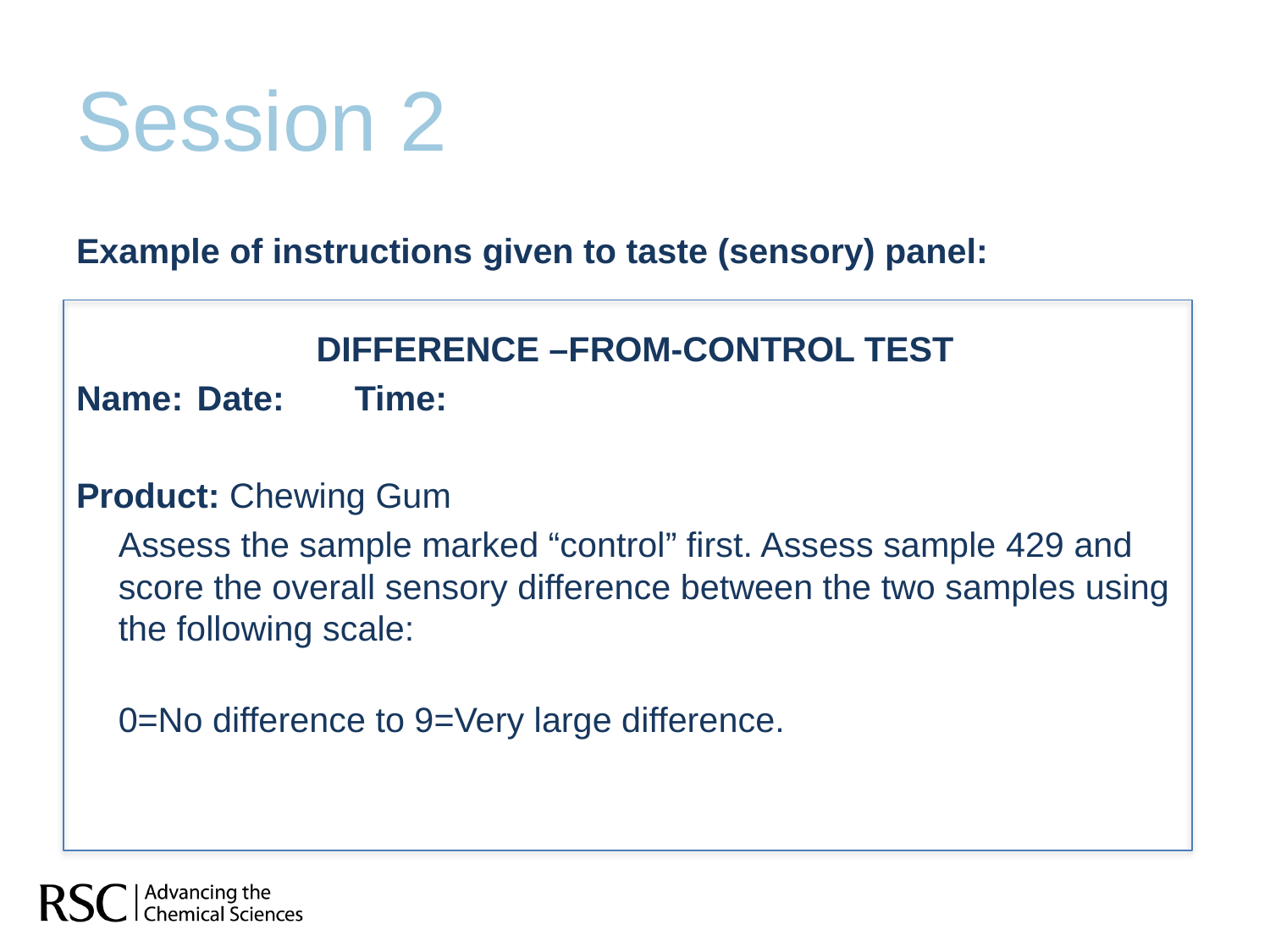

# Session 2
Example of instructions given to taste (sensory) panel:

DIFFERENCE –FROM-CONTROL TEST
Name:			Date:			Time:

Product: Chewing Gum
	Assess the sample marked “control” first. Assess sample 429 and score the overall sensory difference between the two samples using the following scale:
0=No difference to 9=Very large difference.